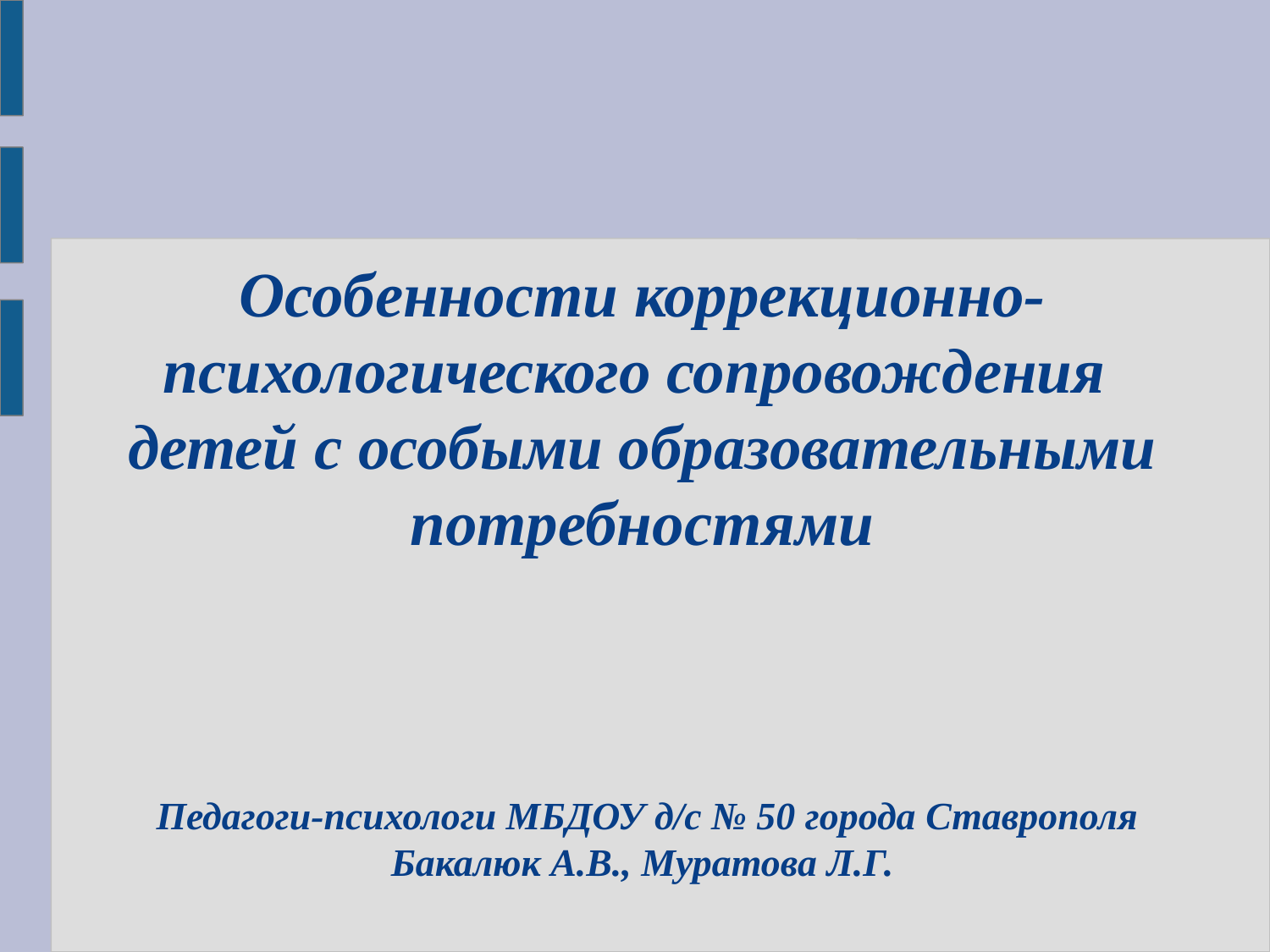

Особенности коррекционно-психологического сопровождения
детей с особыми образовательными потребностями

  Педагоги-психологи МБДОУ д/с № 50 города Ставрополя
  Бакалюк А.В., Муратова Л.Г.

Педагог-психолог МБДОУ детского сада № 50
Муратова Людмила Григорьевна